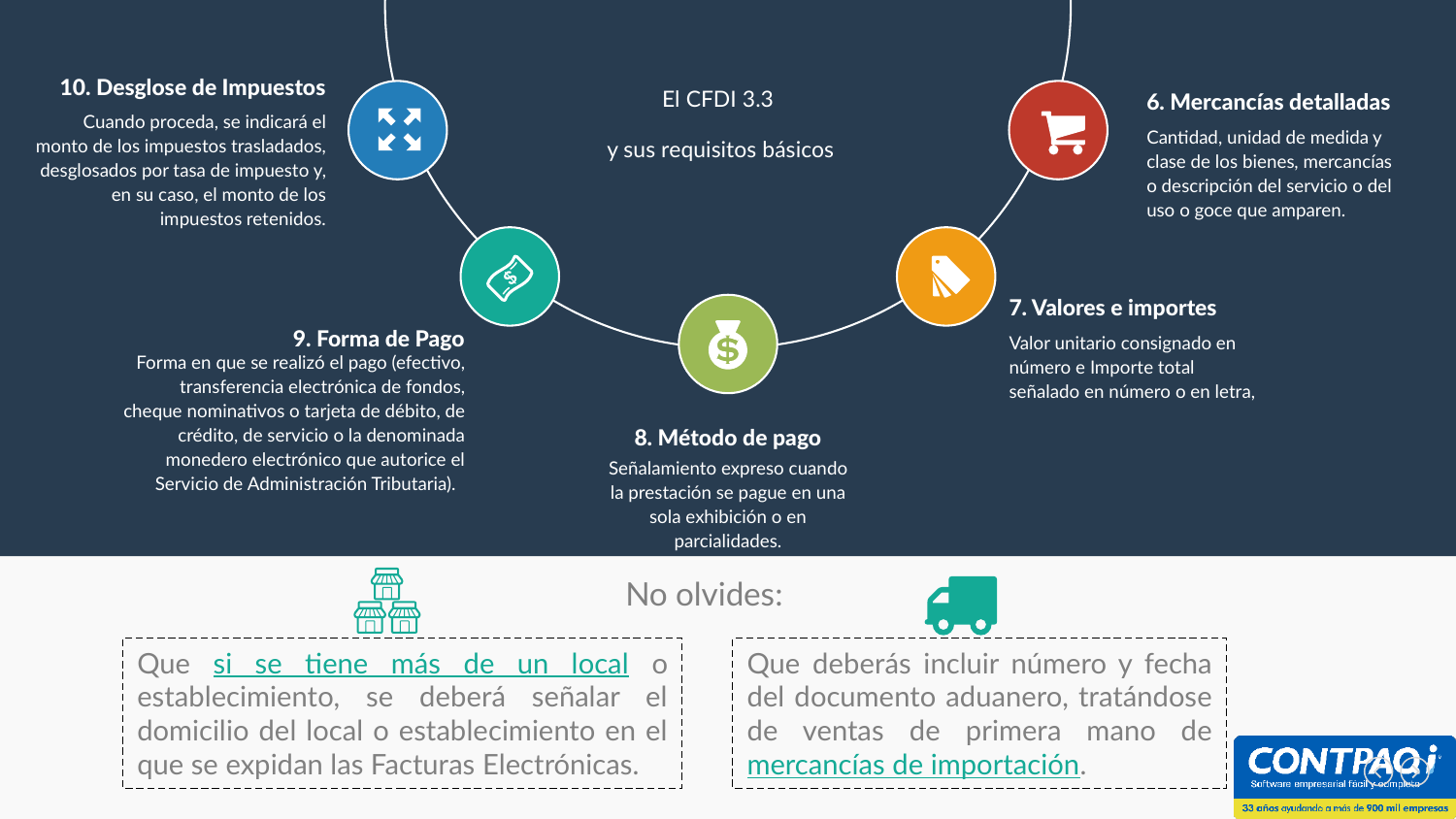

10. Desglose de Impuestos
Cuando proceda, se indicará el monto de los impuestos trasladados, desglosados por tasa de impuesto y, en su caso, el monto de los impuestos retenidos.

El CFDI 3.3
y sus requisitos básicos

6. Mercancías detalladas
Cantidad, unidad de medida y clase de los bienes, mercancías o descripción del servicio o del uso o goce que amparen.

7. Valores e importes
Valor unitario consignado en número e Importe total señalado en número o en letra,

9. Forma de Pago
Forma en que se realizó el pago (efectivo, transferencia electrónica de fondos, cheque nominativos o tarjeta de débito, de crédito, de servicio o la denominada monedero electrónico que autorice el Servicio de Administración Tributaria).

8. Método de pago
Señalamiento expreso cuando la prestación se pague en una sola exhibición o en parcialidades.

No olvides:
Que si se tiene más de un local o establecimiento, se deberá señalar el domicilio del local o establecimiento en el que se expidan las Facturas Electrónicas.
Que deberás incluir número y fecha del documento aduanero, tratándose de ventas de primera mano de mercancías de importación.